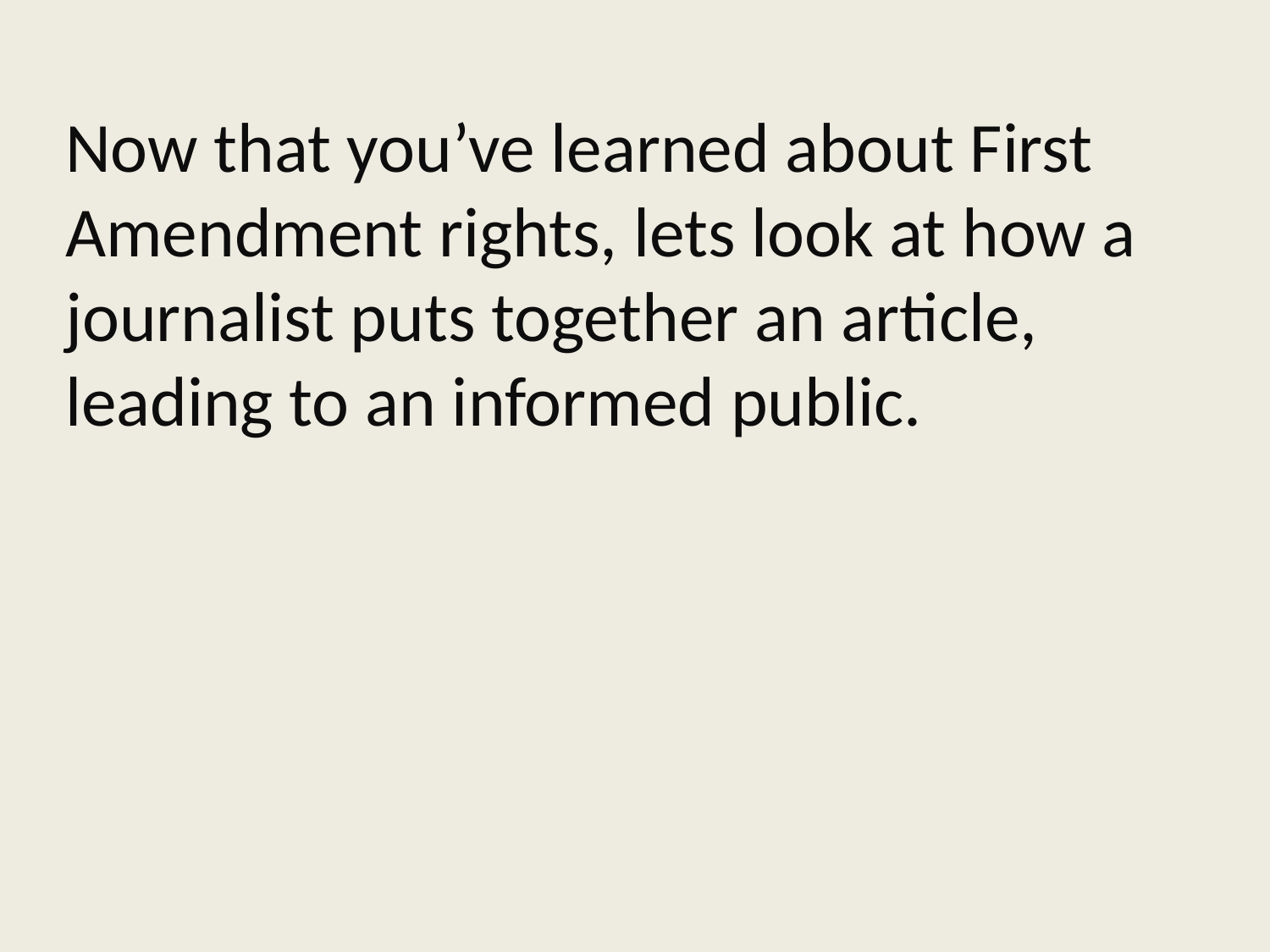

Now that you’ve learned about First Amendment rights, lets look at how a journalist puts together an article, leading to an informed public.